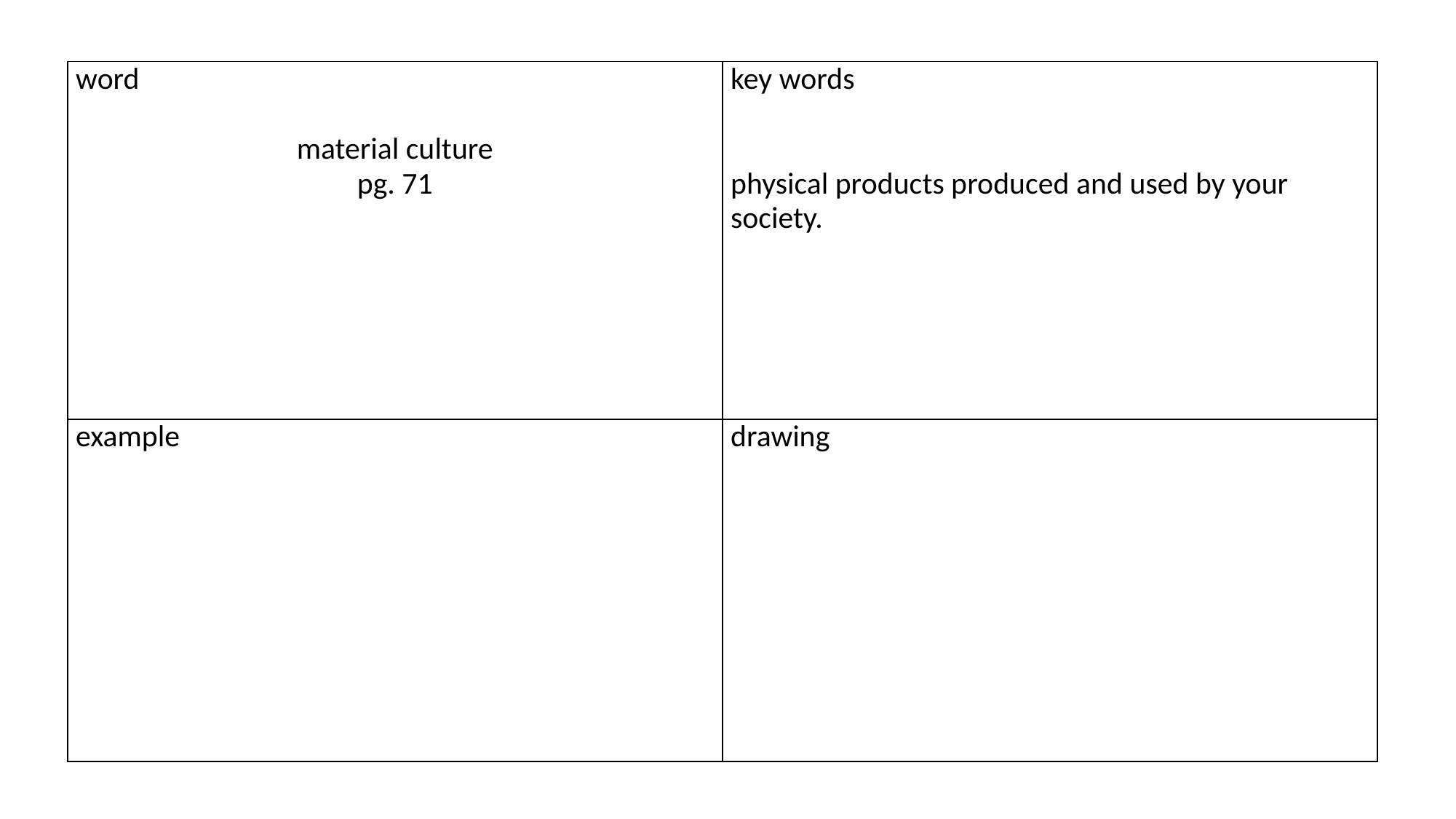

| word   material culture pg. 71 | key words     physical products produced and used by your society. |
| --- | --- |
| example | drawing |